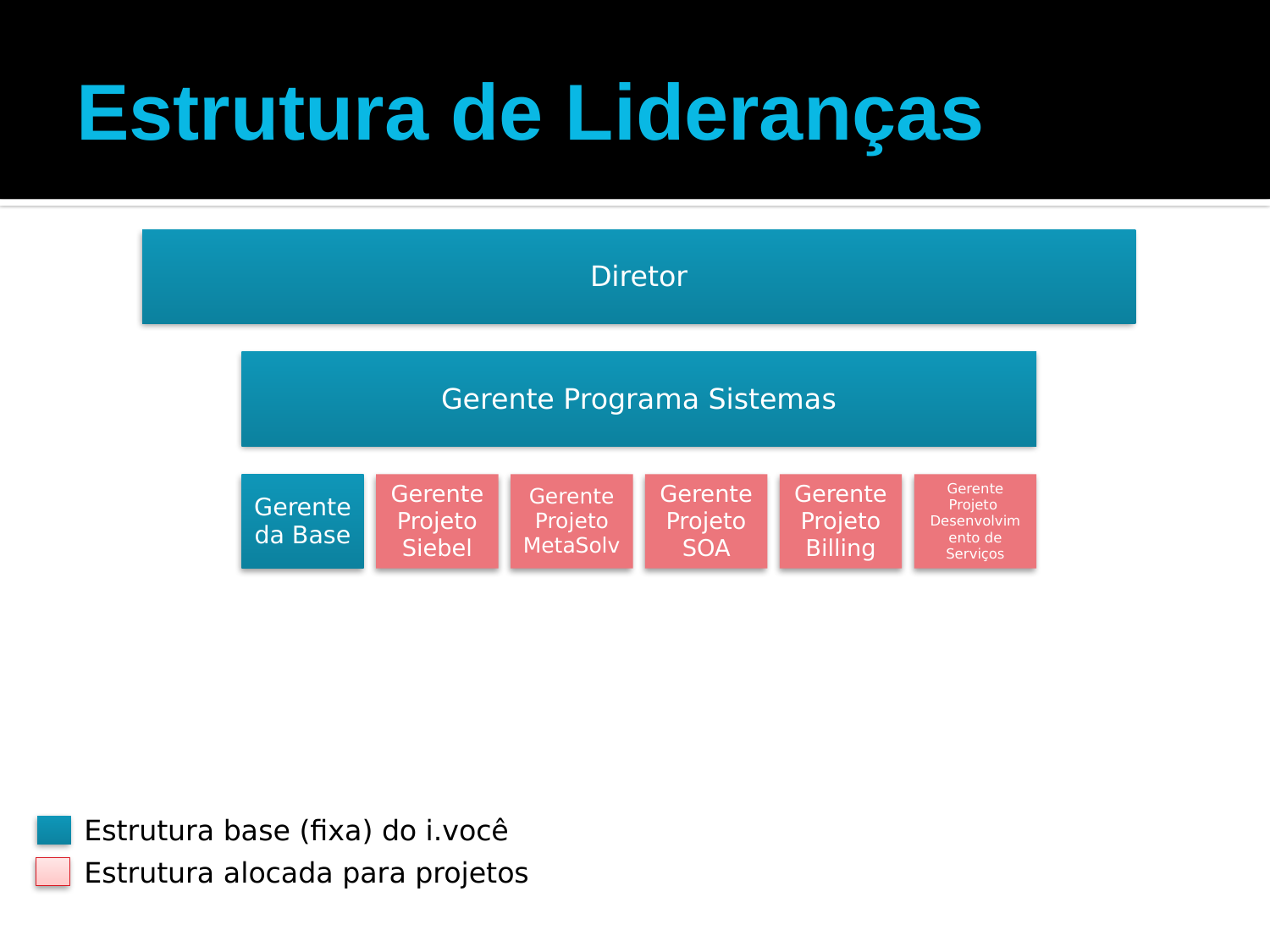

# Estrutura de Lideranças
Diretor
Gerente Programa Sistemas
Gerente da Base
Gerente Projeto Siebel
Gerente Projeto MetaSolv
Gerente Projeto  Desenvolvimento de Serviços
Gerente Projeto SOA
Gerente Projeto Billing
Estrutura base (fixa) do i.você

Estrutura alocada para projetos